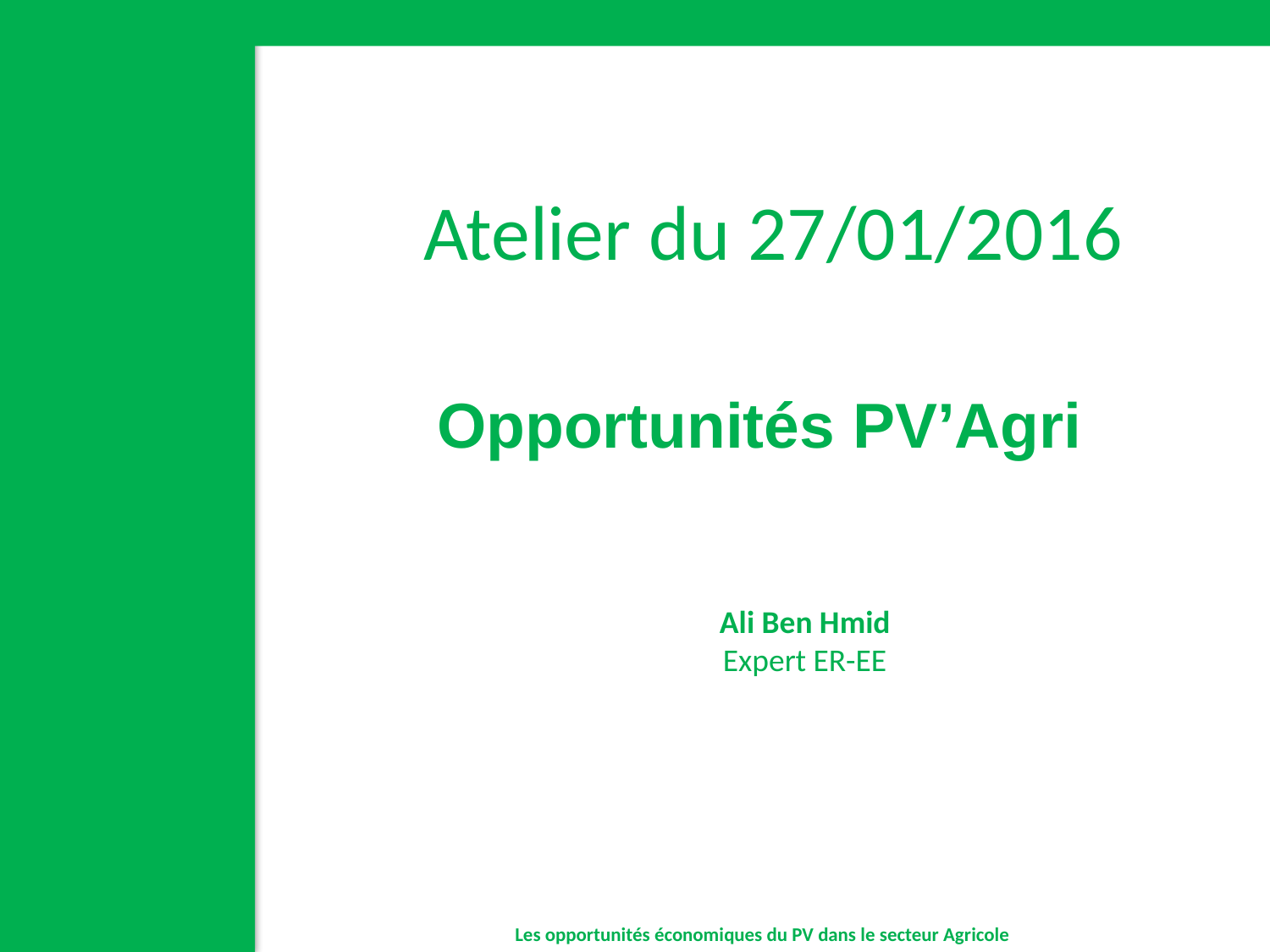

Atelier du 27/01/2016
 Opportunités PV’Agri
Ali Ben Hmid
Expert ER-EE